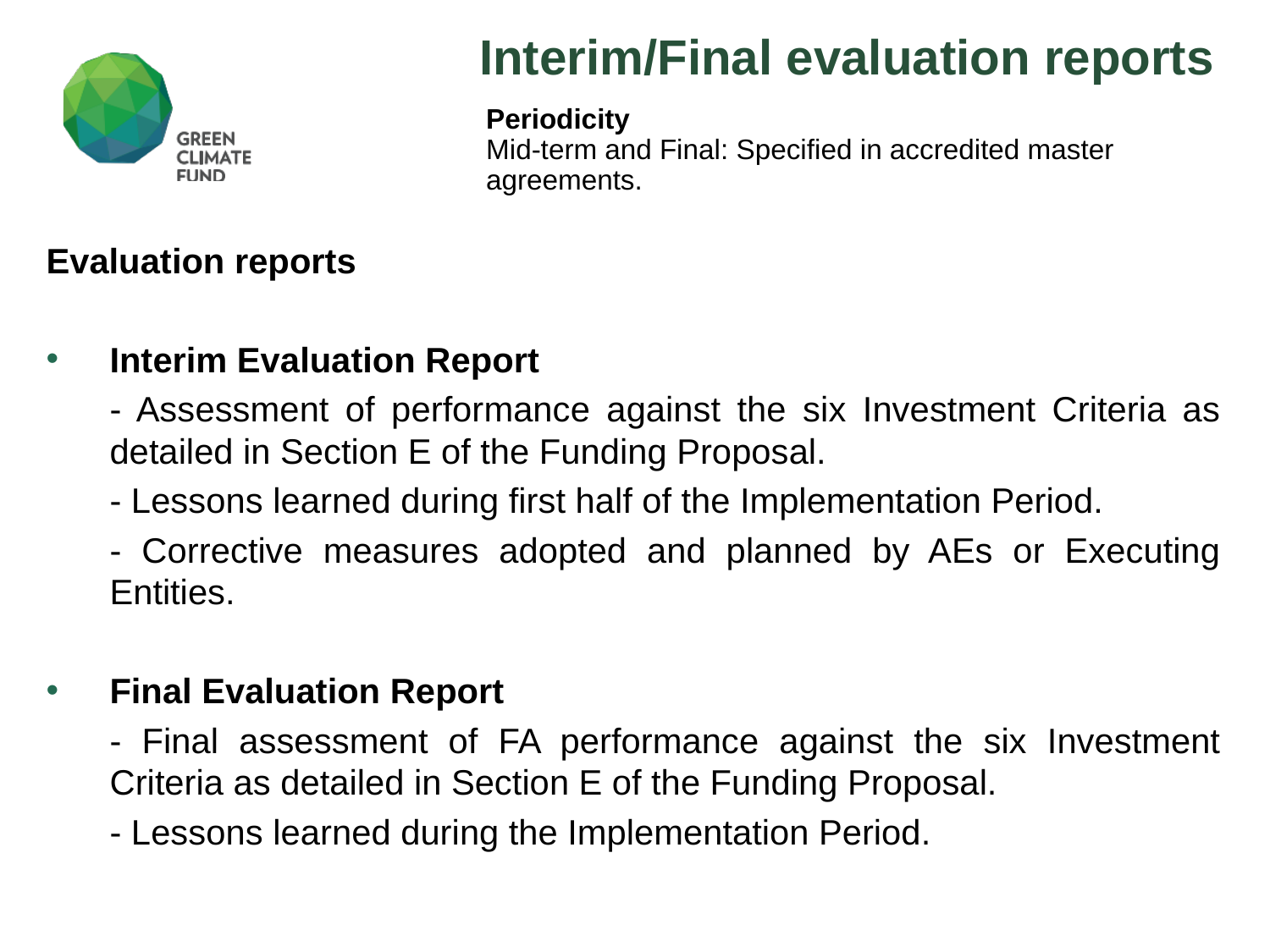

# Interim/Final evaluation reports
Periodicity
Mid-term and Final: Specified in accredited master agreements.

Evaluation reports

Interim Evaluation Report
- Assessment of performance against the six Investment Criteria as detailed in Section E of the Funding Proposal.
- Lessons learned during first half of the Implementation Period.
- Corrective measures adopted and planned by AEs or Executing Entities.

Final Evaluation Report
- Final assessment of FA performance against the six Investment Criteria as detailed in Section E of the Funding Proposal.
- Lessons learned during the Implementation Period.